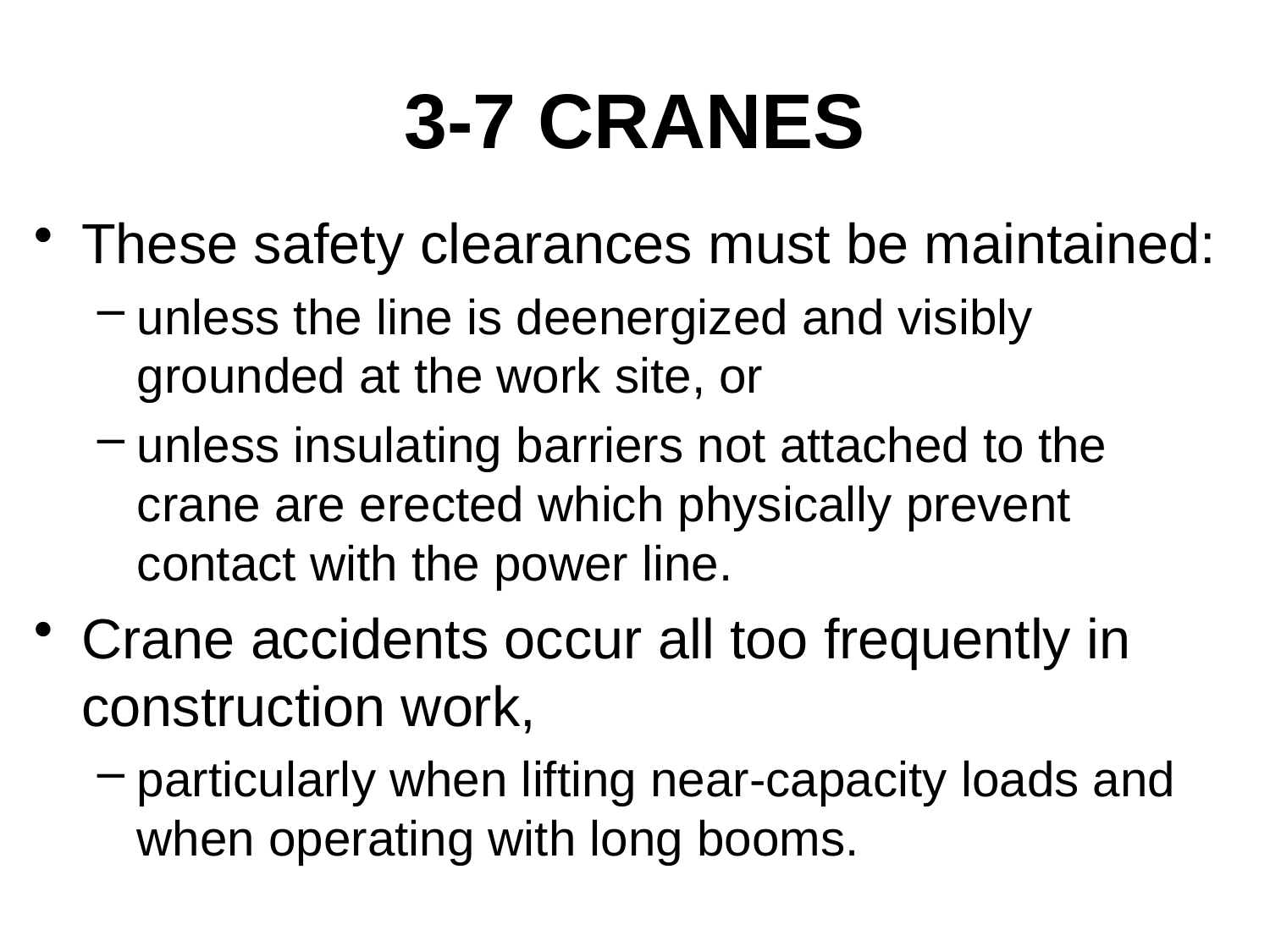

# 3-7 CRANES
These safety clearances must be maintained:
unless the line is deenergized and visibly grounded at the work site, or
unless insulating barriers not attached to the crane are erected which physically prevent contact with the power line.
Crane accidents occur all too frequently in construction work,
particularly when lifting near-capacity loads and when operating with long booms.